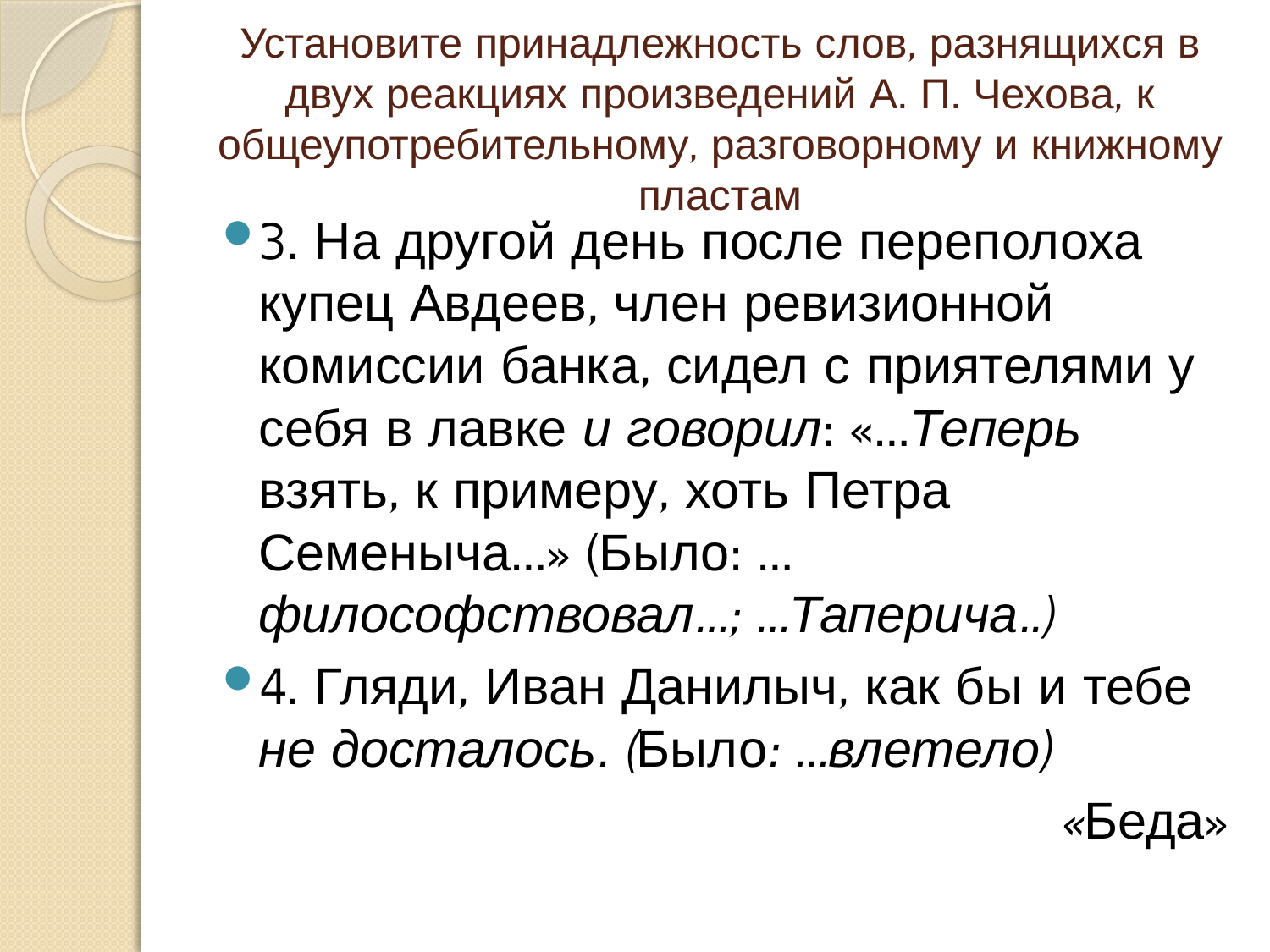

# Установите принадлежность слов, разнящихся в двух реакциях произведений А. П. Чехова, к общеупотребительному, разговорному и книжному пластам
3. На другой день после переполоха купец Авдеев, член ревизионной комиссии банка, сидел с приятелями у себя в лавке и говорил: «…Теперь взять, к примеру, хоть Петра Семеныча…» (Было: … философствовал…; …Таперича..)
4. Гляди, Иван Данилыч, как бы и тебе не досталось. (Было: …влетело)
«Беда»